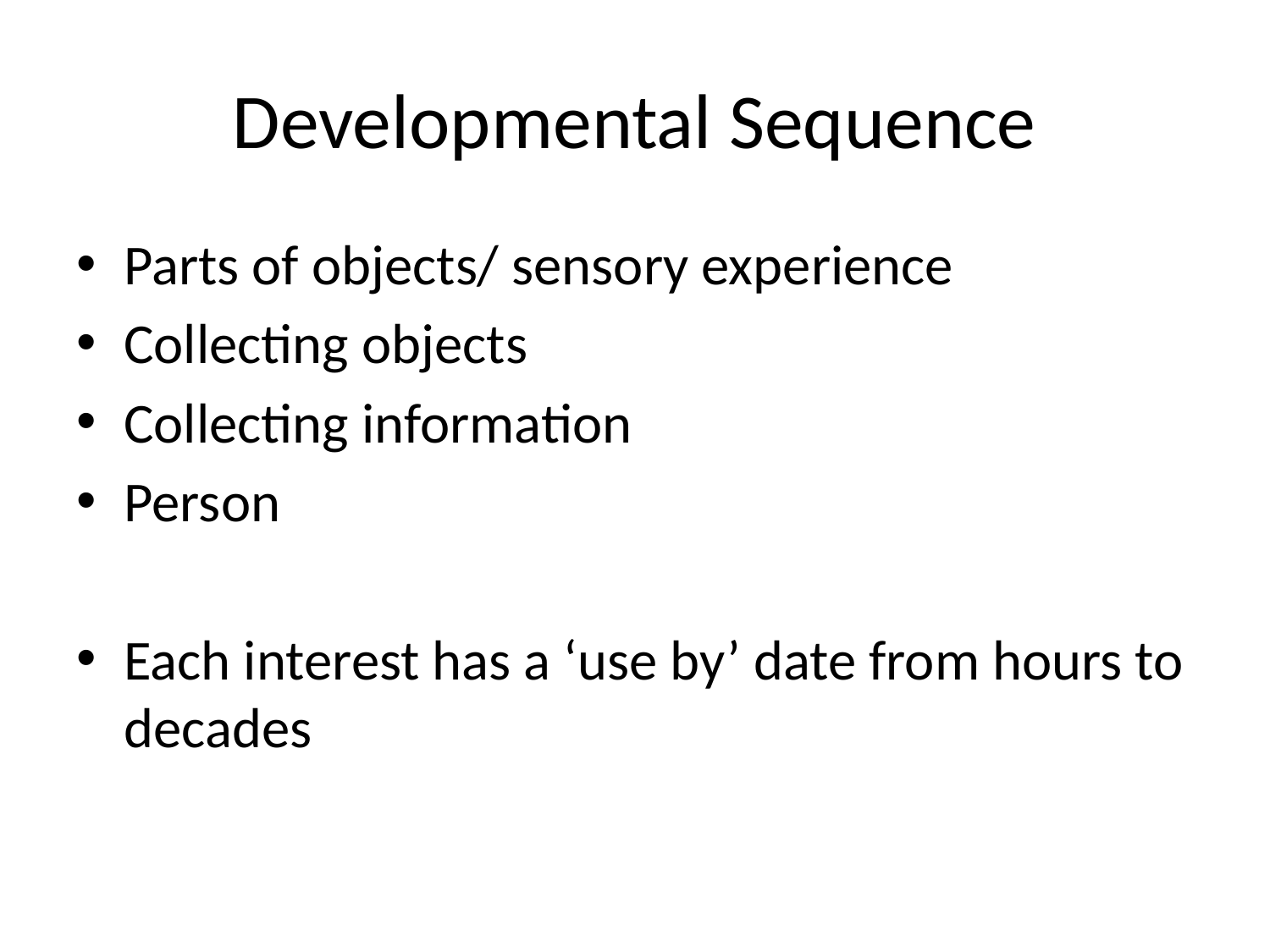

# Developmental Sequence
Parts of objects/ sensory experience
Collecting objects
Collecting information
Person

Each interest has a ‘use by’ date from hours to decades